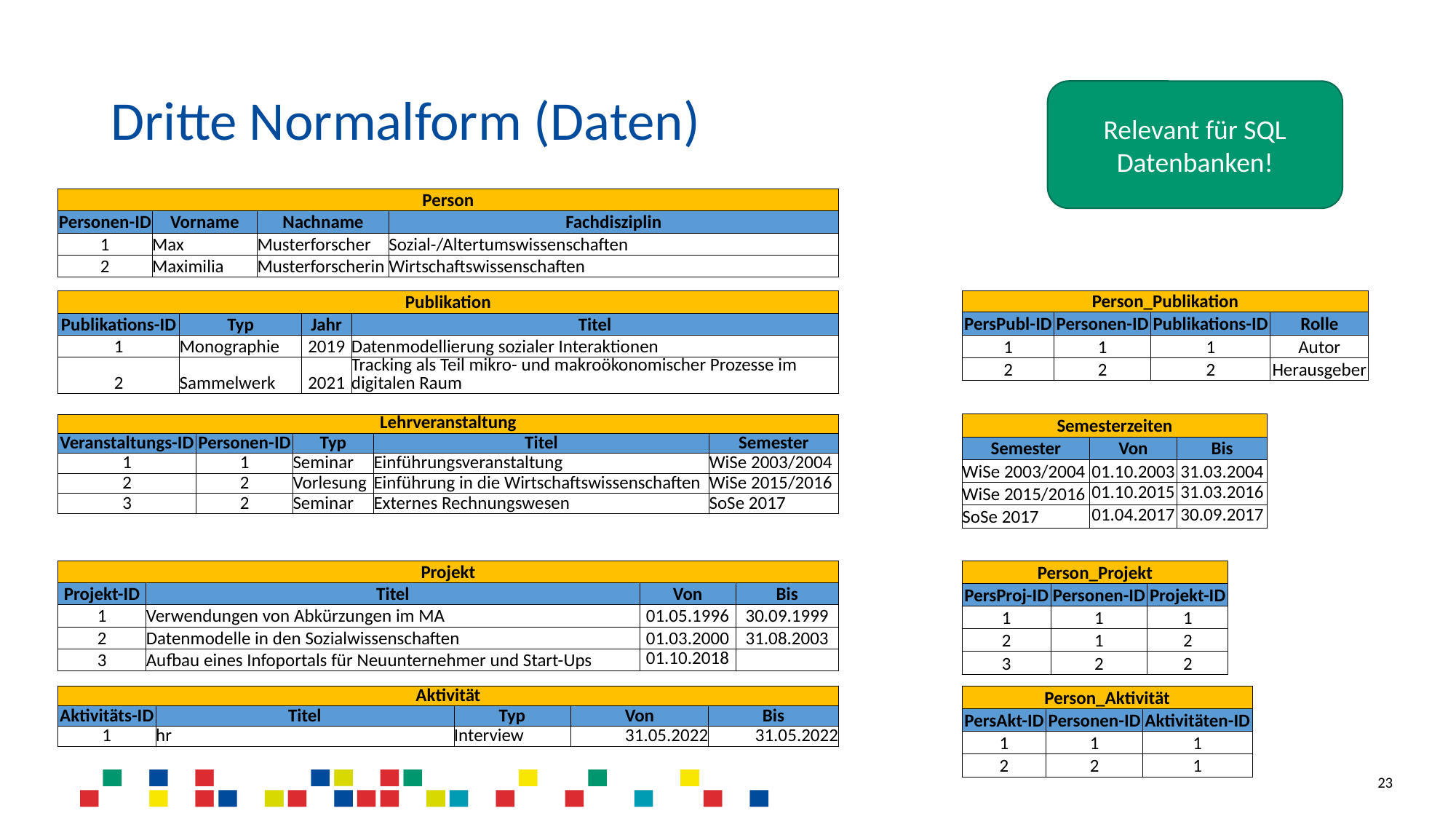

# Dritte Normalform (Daten)
Relevant für SQL Datenbanken!
| Person |  |  |  |
| --- | --- | --- | --- |
| Personen-ID | Vorname | Nachname | Fachdisziplin |
| 1 | Max | Musterforscher | Sozial-/Altertumswissenschaften |
| 2 | Maximilia | Musterforscherin | Wirtschaftswissenschaften |
| Publikation |  |  |  |
| --- | --- | --- | --- |
| Publikations-ID | Typ | Jahr | Titel |
| 1 | Monographie | 2019 | Datenmodellierung sozialer Interaktionen |
| 2 | Sammelwerk | 2021 | Tracking als Teil mikro- und makroökonomischer Prozesse im digitalen Raum |
| Person\_Publikation |  |  |  |
| --- | --- | --- | --- |
| PersPubl-ID | Personen-ID | Publikations-ID | Rolle |
| 1 | 1 | 1 | Autor |
| 2 | 2 | 2 | Herausgeber |
| Semesterzeiten |  |  |
| --- | --- | --- |
| Semester | Von | Bis |
| WiSe 2003/2004 | 01.10.2003 | 31.03.2004 |
| WiSe 2015/2016 | 01.10.2015 | 31.03.2016 |
| SoSe 2017 | 01.04.2017 | 30.09.2017 |
| Lehrveranstaltung |  |  |  |  |
| --- | --- | --- | --- | --- |
| Veranstaltungs-ID | Personen-ID | Typ | Titel | Semester |
| 1 | 1 | Seminar | Einführungsveranstaltung | WiSe 2003/2004 |
| 2 | 2 | Vorlesung | Einführung in die Wirtschaftswissenschaften | WiSe 2015/2016 |
| 3 | 2 | Seminar | Externes Rechnungswesen | SoSe 2017 |
| Person\_Projekt |  |  |
| --- | --- | --- |
| PersProj-ID | Personen-ID | Projekt-ID |
| 1 | 1 | 1 |
| 2 | 1 | 2 |
| 3 | 2 | 2 |
| Projekt |  |  |  |
| --- | --- | --- | --- |
| Projekt-ID | Titel | Von | Bis |
| 1 | Verwendungen von Abkürzungen im MA | 01.05.1996 | 30.09.1999 |
| 2 | Datenmodelle in den Sozialwissenschaften | 01.03.2000 | 31.08.2003 |
| 3 | Aufbau eines Infoportals für Neuunternehmer und Start-Ups | 01.10.2018 |  |
| Aktivität |  |  |  |  |
| --- | --- | --- | --- | --- |
| Aktivitäts-ID | Titel | Typ | Von | Bis |
| 1 | hr | Interview | 31.05.2022 | 31.05.2022 |
| Person\_Aktivität |  |  |
| --- | --- | --- |
| PersAkt-ID | Personen-ID | Aktivitäten-ID |
| 1 | 1 | 1 |
| 2 | 2 | 1 |
23